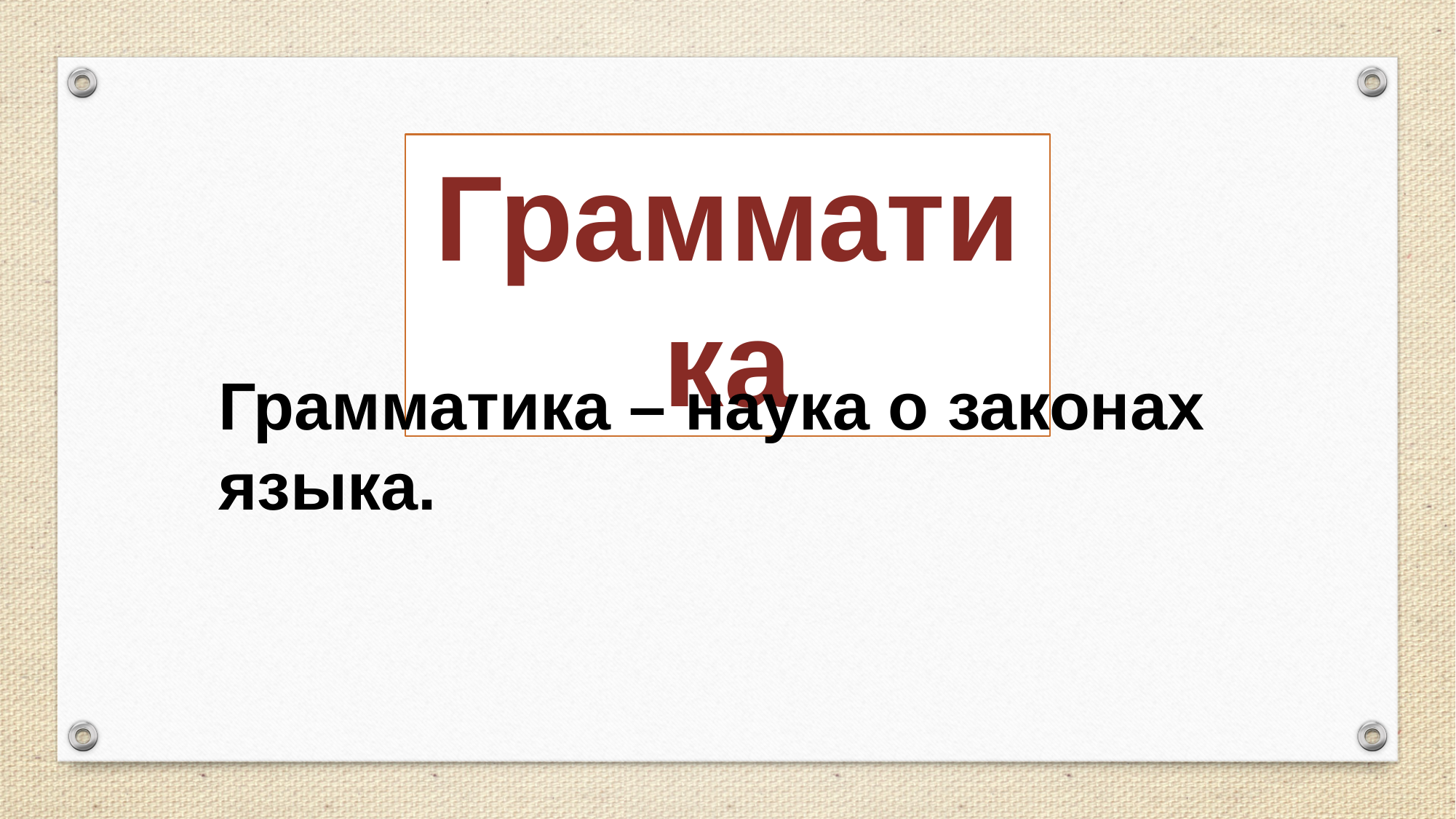

Грамматика
Грамматика – наука о законах языка.